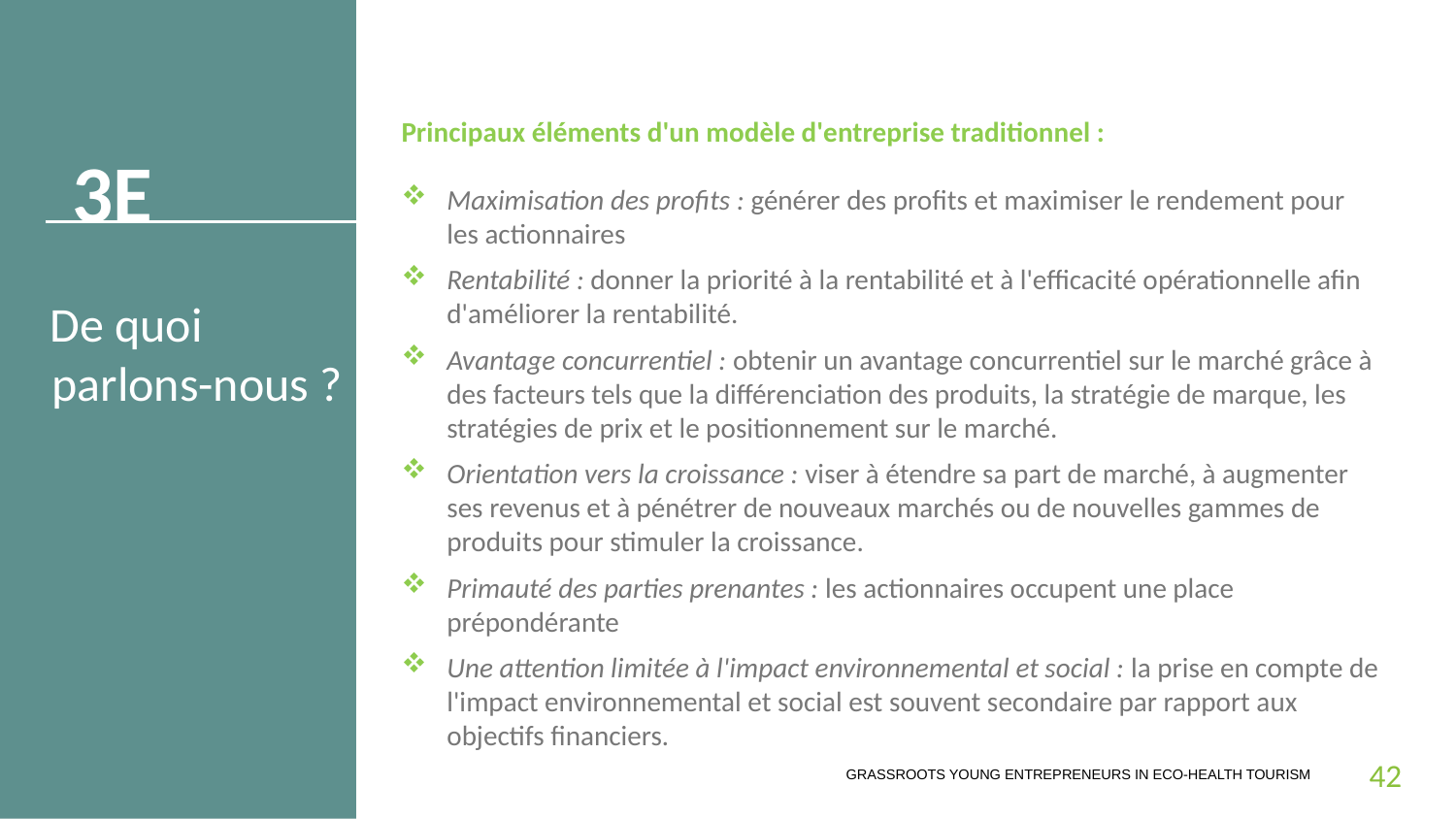

3E
Principaux éléments d'un modèle d'entreprise traditionnel :

Maximisation des profits : générer des profits et maximiser le rendement pour les actionnaires
Rentabilité : donner la priorité à la rentabilité et à l'efficacité opérationnelle afin d'améliorer la rentabilité.
Avantage concurrentiel : obtenir un avantage concurrentiel sur le marché grâce à des facteurs tels que la différenciation des produits, la stratégie de marque, les stratégies de prix et le positionnement sur le marché.
Orientation vers la croissance : viser à étendre sa part de marché, à augmenter ses revenus et à pénétrer de nouveaux marchés ou de nouvelles gammes de produits pour stimuler la croissance.
Primauté des parties prenantes : les actionnaires occupent une place prépondérante
Une attention limitée à l'impact environnemental et social : la prise en compte de l'impact environnemental et social est souvent secondaire par rapport aux objectifs financiers.
3E
De quoi parlons-nous ?

42
GRASSROOTS YOUNG ENTREPRENEURS IN ECO-HEALTH TOURISM